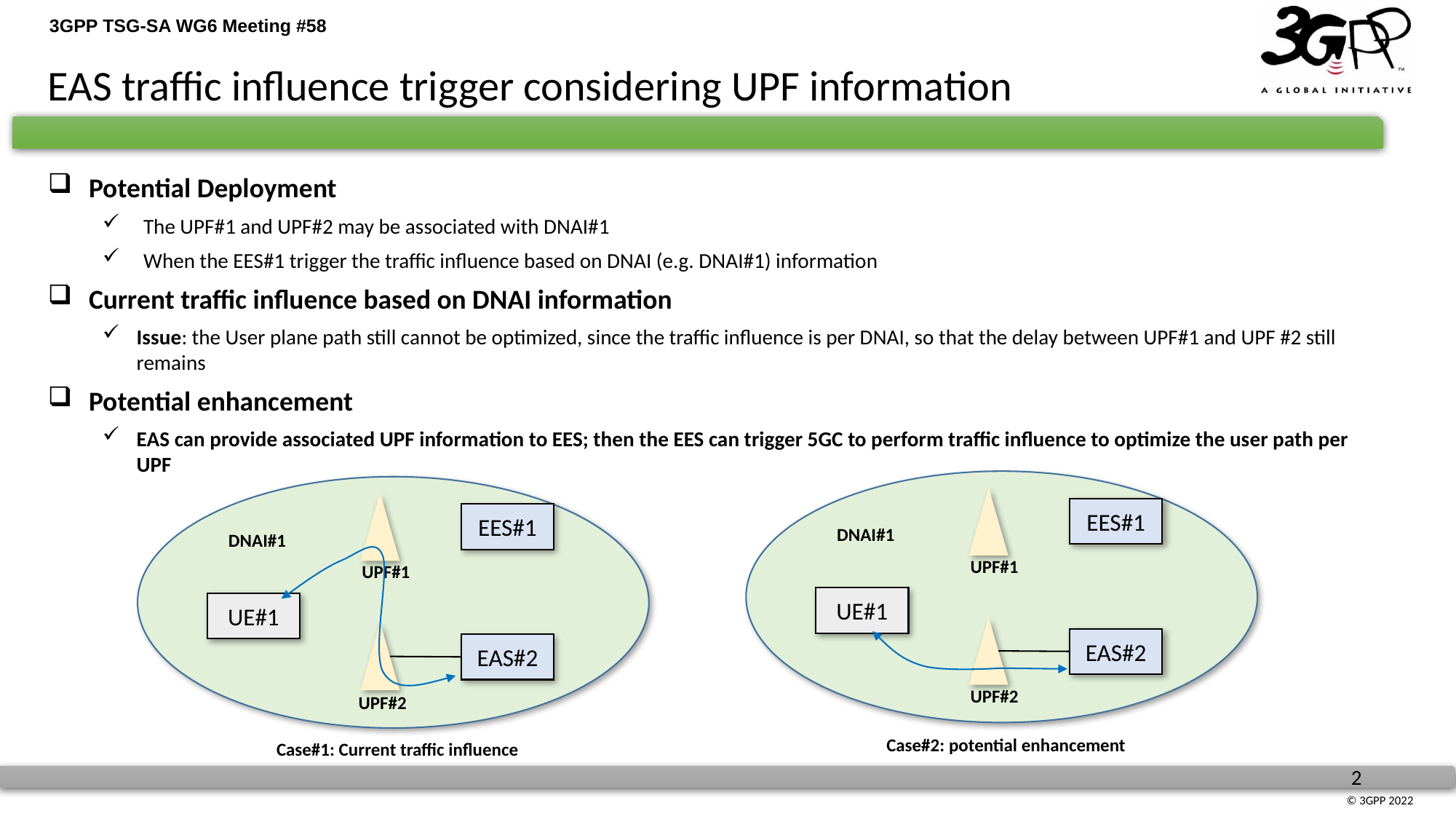

EAS traffic influence trigger considering UPF information
Potential Deployment
The UPF#1 and UPF#2 may be associated with DNAI#1
When the EES#1 trigger the traffic influence based on DNAI (e.g. DNAI#1) information
Current traffic influence based on DNAI information
Issue: the User plane path still cannot be optimized, since the traffic influence is per DNAI, so that the delay between UPF#1 and UPF #2 still remains
Potential enhancement
EAS can provide associated UPF information to EES; then the EES can trigger 5GC to perform traffic influence to optimize the user path per UPF

EES#1
EES#1
DNAI#1
DNAI#1

UPF#1
UPF#1
UE#1
UE#1

EAS#2

EAS#2
UPF#2
UPF#2
Case#2: potential enhancement
Case#1: Current traffic influence